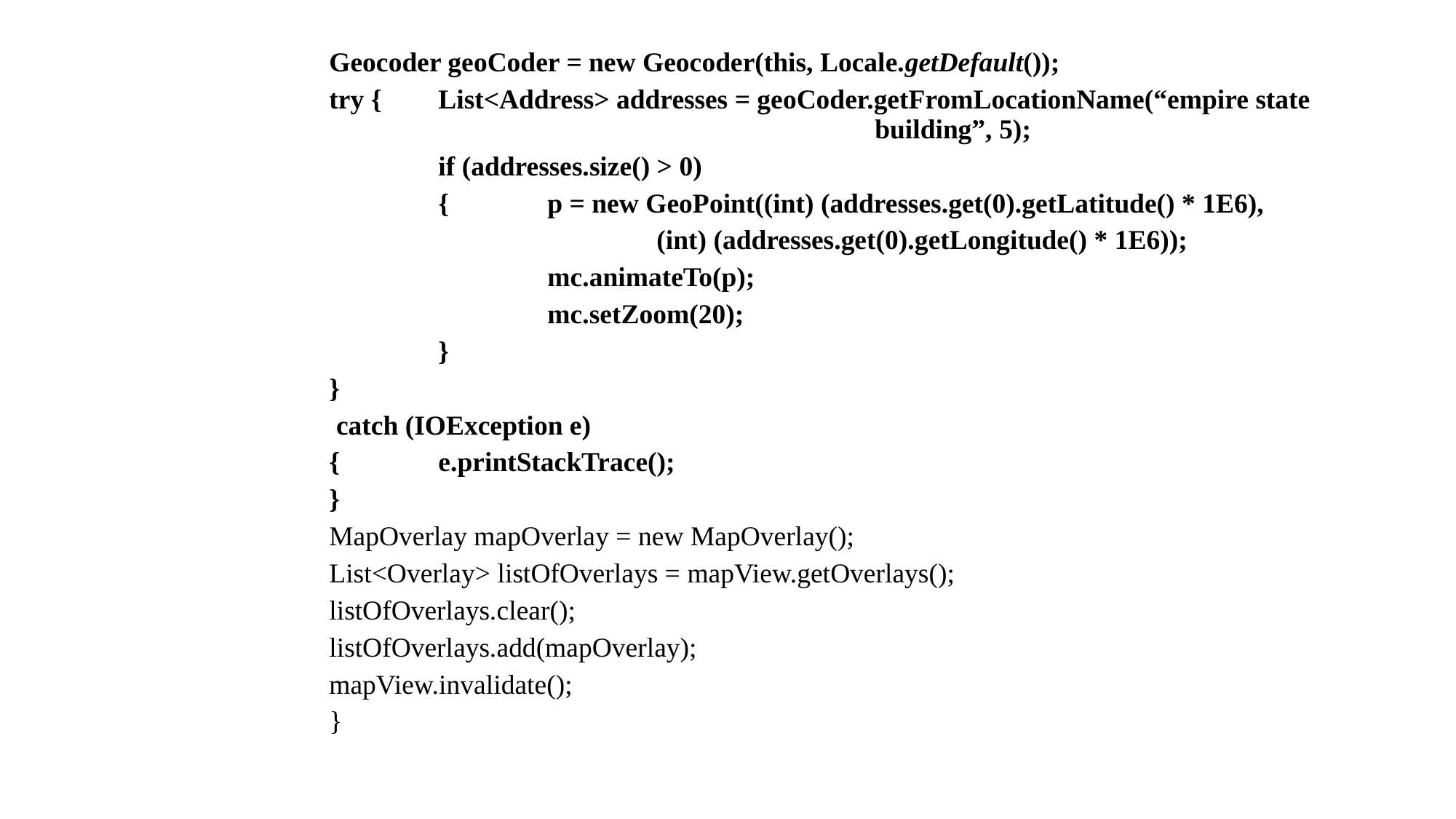

Geocoder geoCoder = new Geocoder(this, Locale.getDefault());
try {	List<Address> addresses = geoCoder.getFromLocationName(“empire state 					building”, 5);
	if (addresses.size() > 0)
	{	p = new GeoPoint((int) (addresses.get(0).getLatitude() * 1E6),
			(int) (addresses.get(0).getLongitude() * 1E6));
		mc.animateTo(p);
		mc.setZoom(20);
	}
}
 catch (IOException e)
{	e.printStackTrace();
}
MapOverlay mapOverlay = new MapOverlay();
List<Overlay> listOfOverlays = mapView.getOverlays();
listOfOverlays.clear();
listOfOverlays.add(mapOverlay);
mapView.invalidate();
}